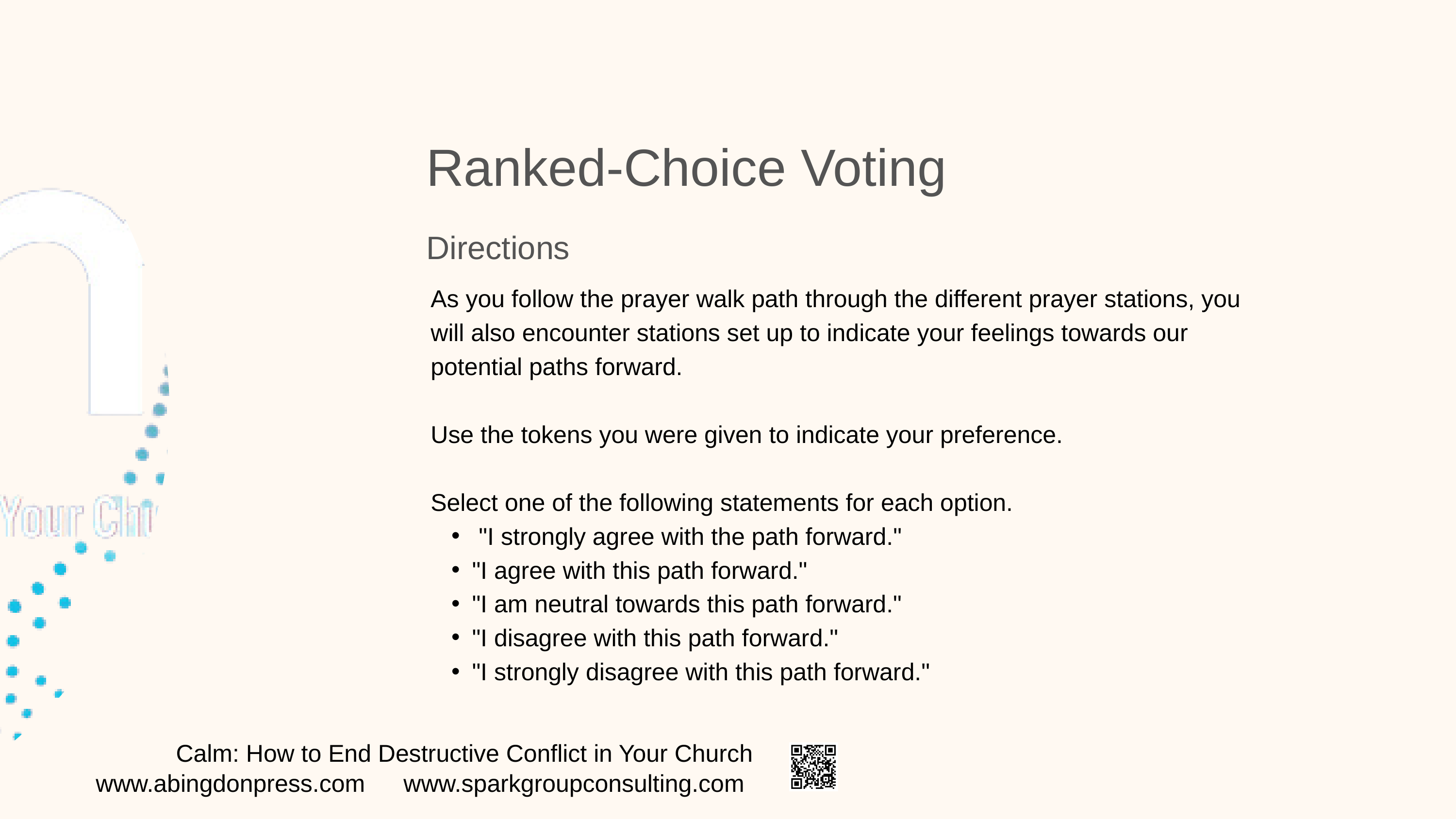

Ranked-Choice Voting
Directions
As you follow the prayer walk path through the different prayer stations, you will also encounter stations set up to indicate your feelings towards our potential paths forward.

Use the tokens you were given to indicate your preference.

Select one of the following statements for each option.
 "I strongly agree with the path forward."
"I agree with this path forward."
"I am neutral towards this path forward."
"I disagree with this path forward."
"I strongly disagree with this path forward."
Calm: How to End Destructive Conflict in Your Church

www.abingdonpress.com
www.sparkgroupconsulting.com